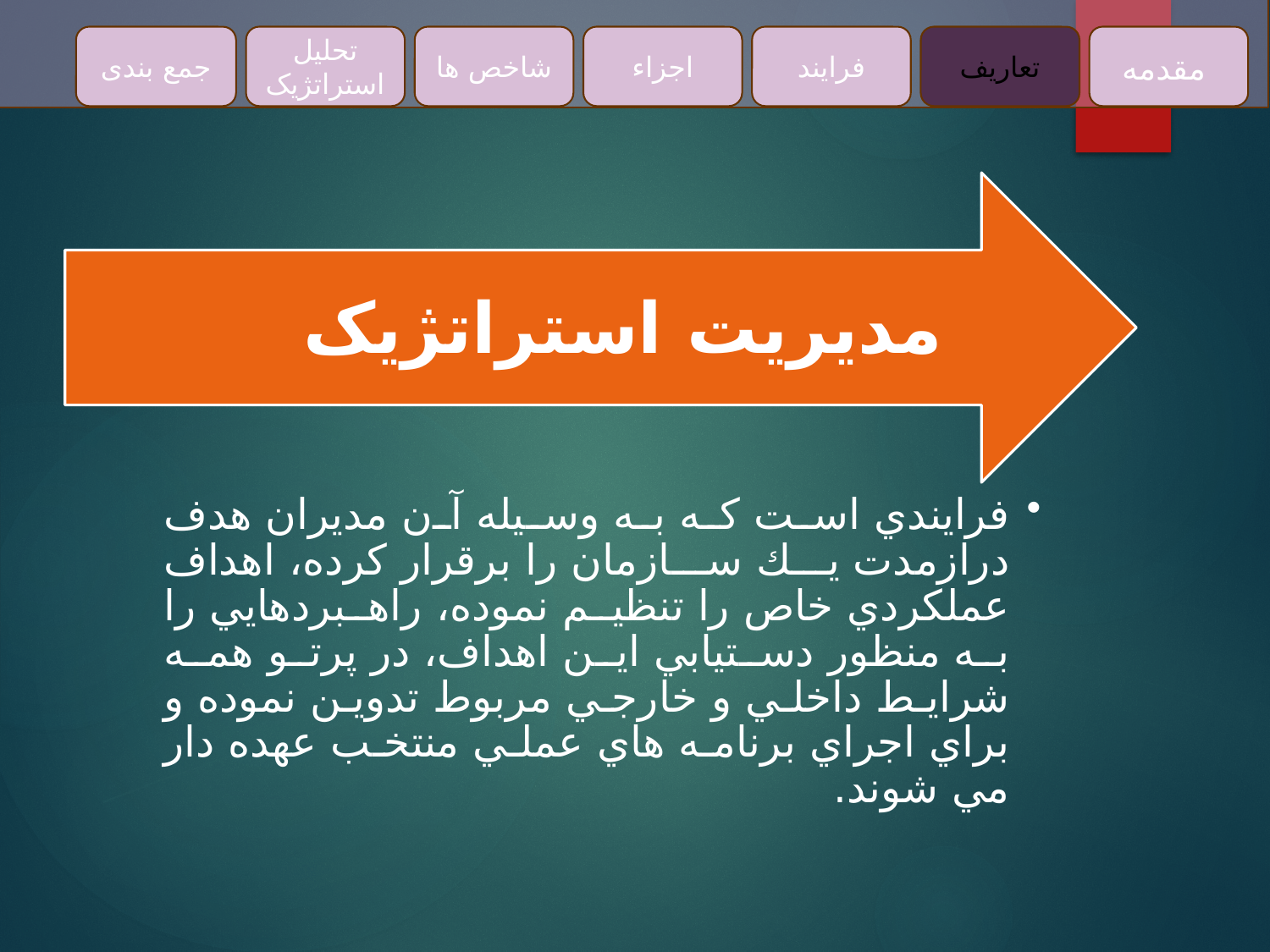

جمع بندی
تحلیل استراتژیک
اجزاء
تعاریف

مقدمه
شاخص ها
فرایند
فرايندي است كه به وسيله آن مديران هدف درازمدت يك سازمان را برقرار كرده، اهداف عملكردي خاص را تنظيم نموده، راهبردهايي را به منظور دستيابي اين اهداف، در پرتو همه شرايط داخلي و خارجي مربوط تدوين نموده و براي اجراي برنامه هاي عملي منتخب عهده دار مي شوند.
مدیریت استراتژیک